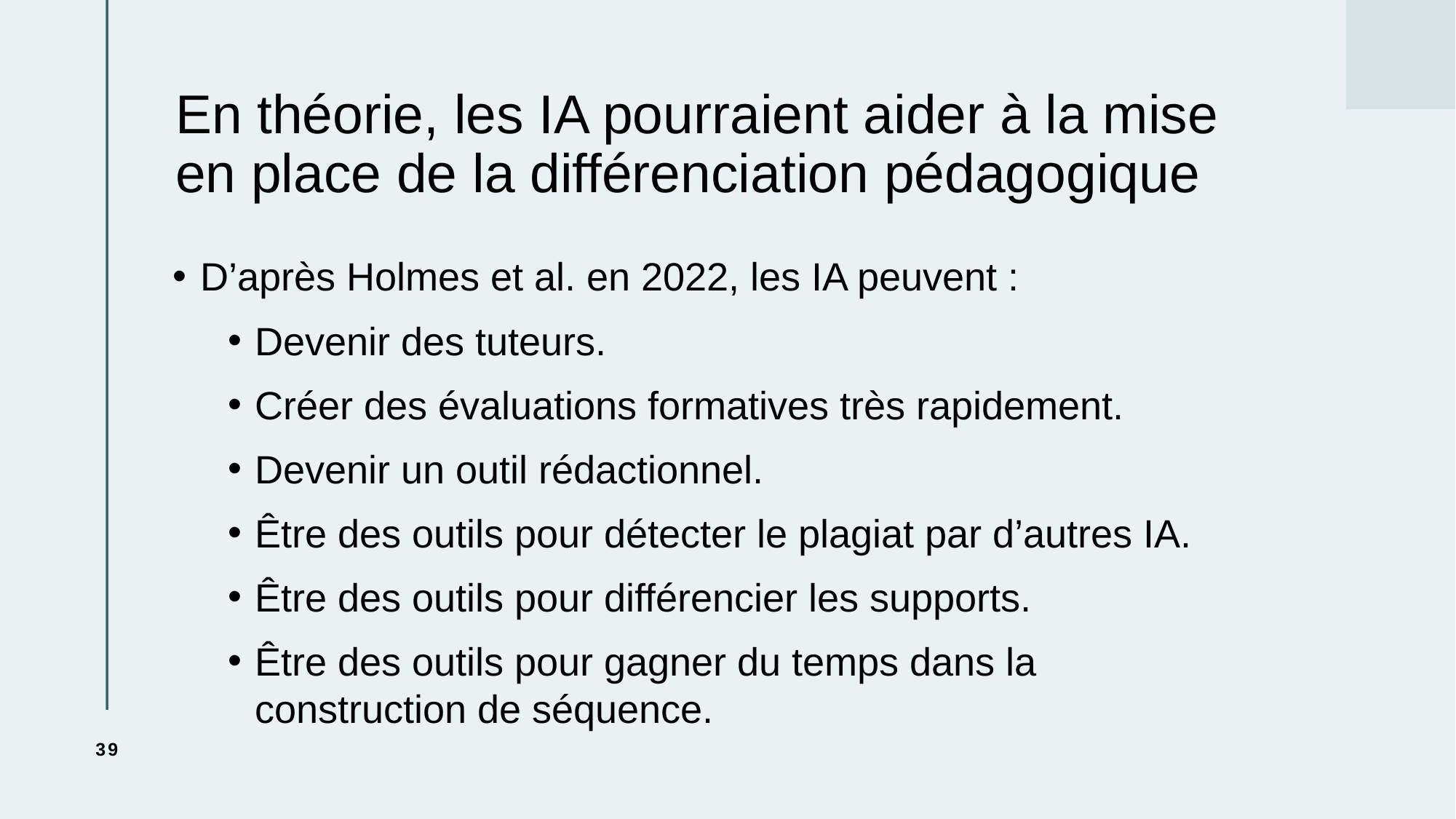

# En théorie, les IA pourraient aider à la mise en place de la différenciation pédagogique
D’après Holmes et al. en 2022, les IA peuvent :
Devenir des tuteurs.
Créer des évaluations formatives très rapidement.
Devenir un outil rédactionnel.
Être des outils pour détecter le plagiat par d’autres IA.
Être des outils pour différencier les supports.
Être des outils pour gagner du temps dans la construction de séquence.

39